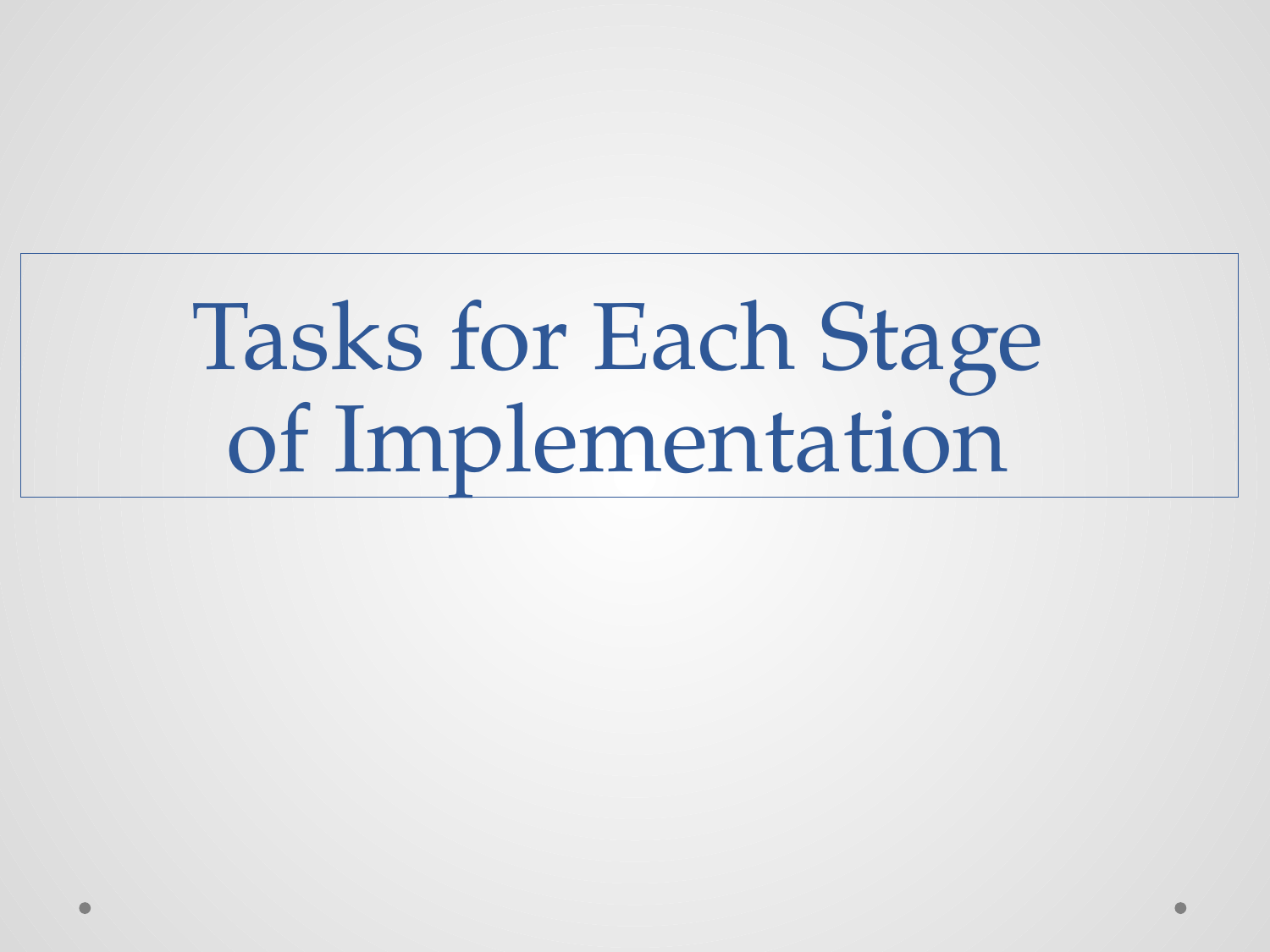

# Tasks for Each Stage of Implementation